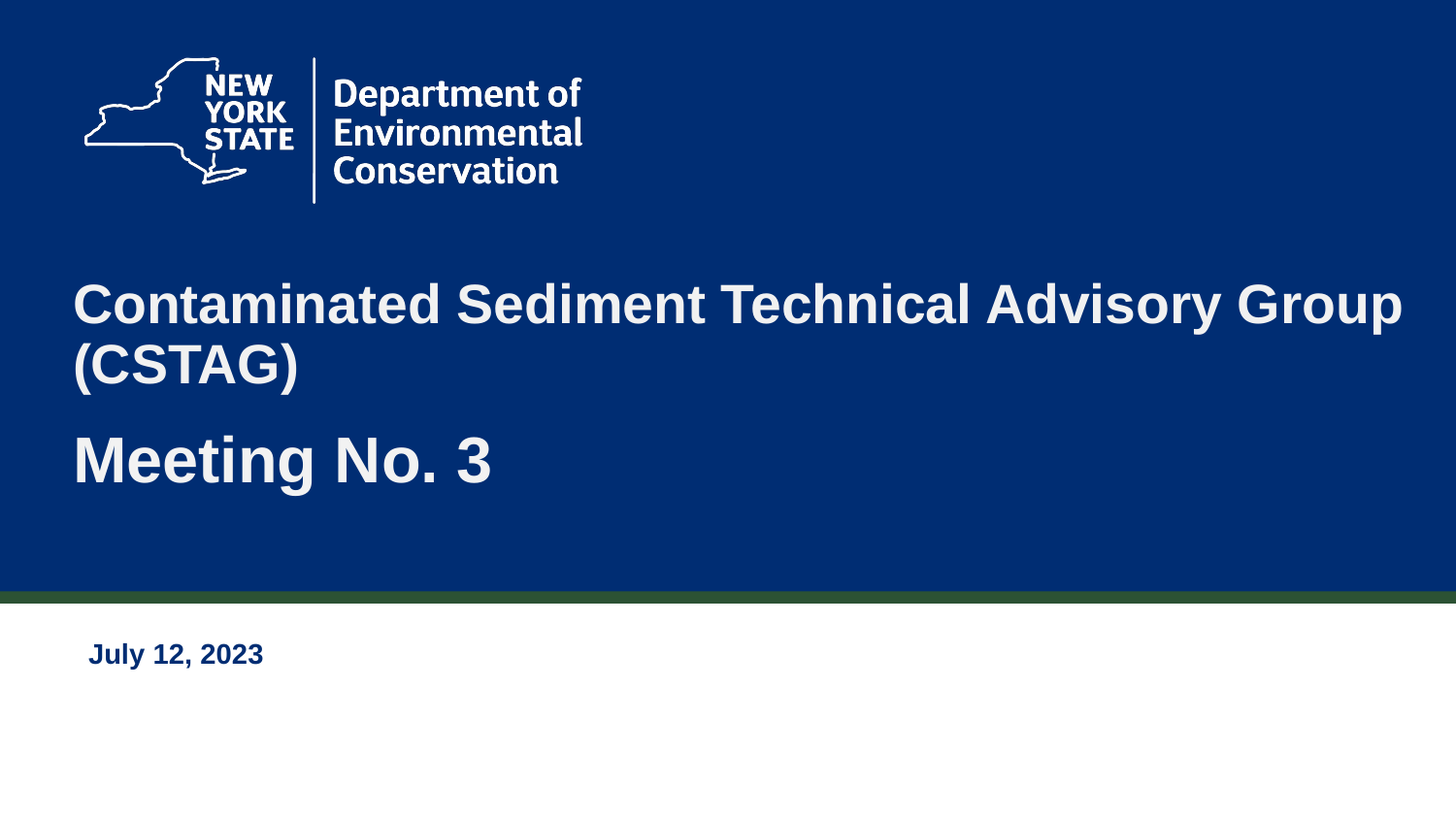

# Contaminated Sediment Technical Advisory Group (CSTAG)
Meeting No. 3
July 12, 2023